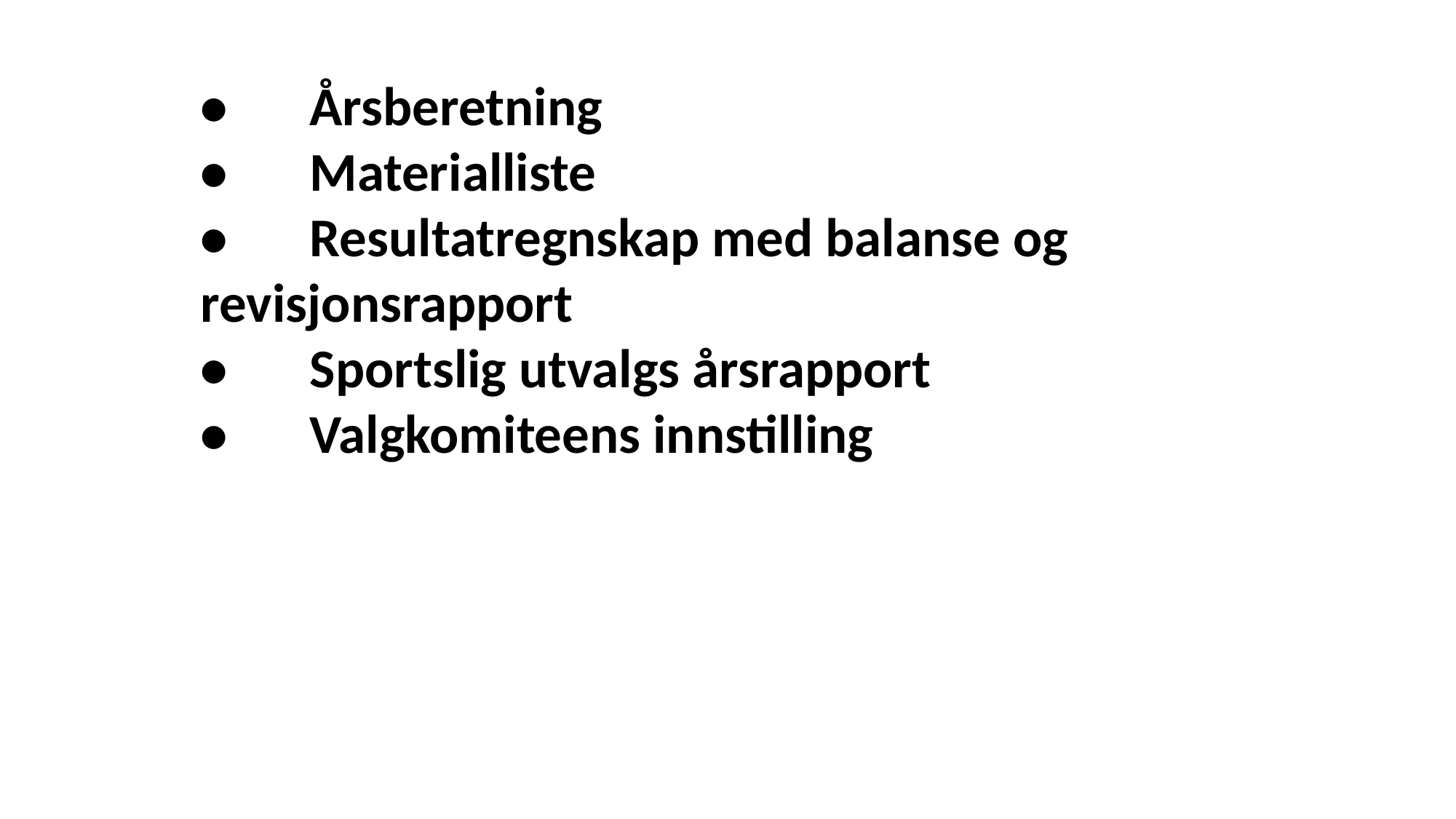

•	Årsberetning
•	Materialliste
•	Resultatregnskap med balanse og revisjonsrapport
•	Sportslig utvalgs årsrapport
•	Valgkomiteens innstilling